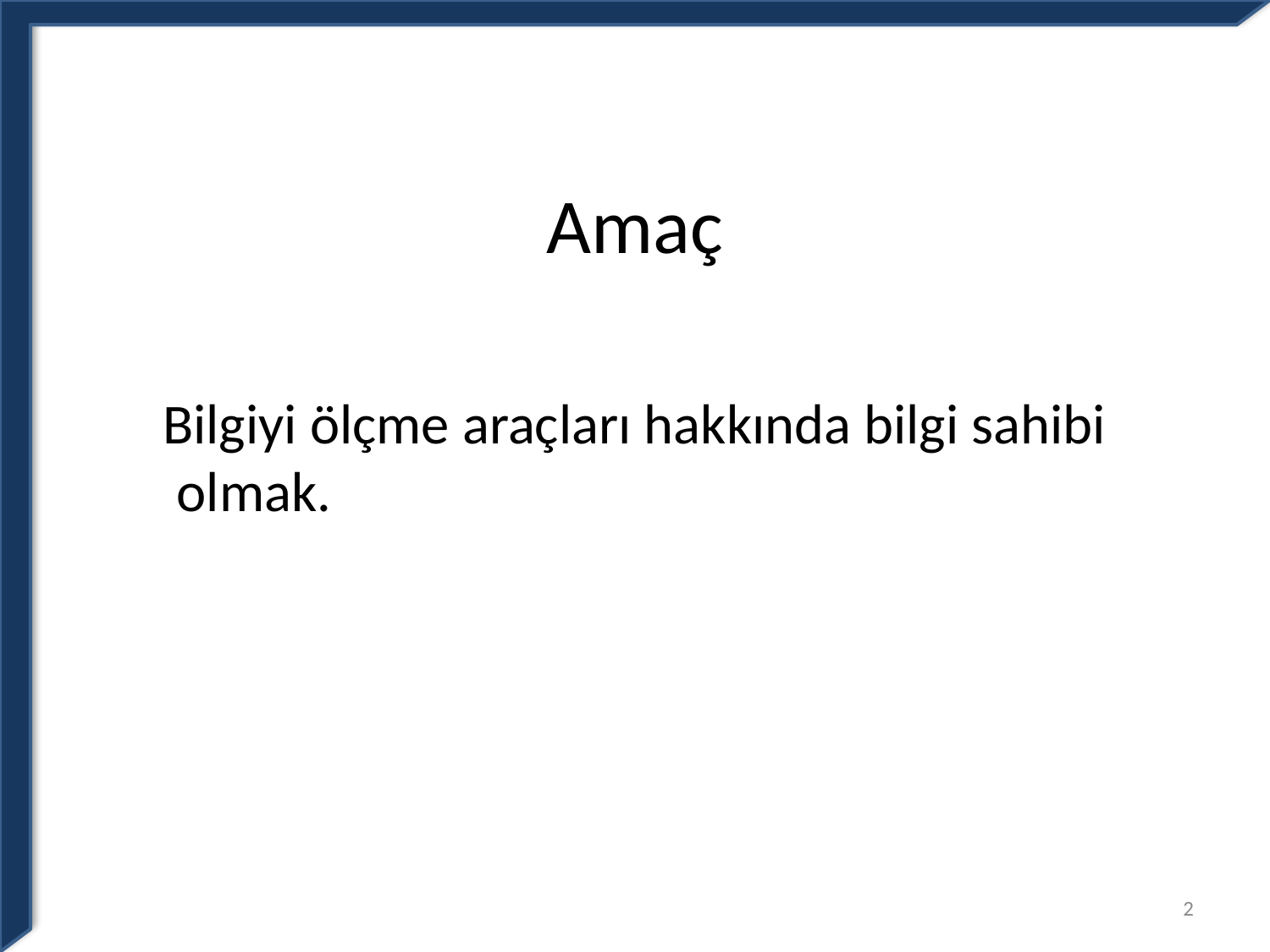

# Amaç
   Bilgiyi ölçme araçları hakkında bilgi sahibi olmak.
2